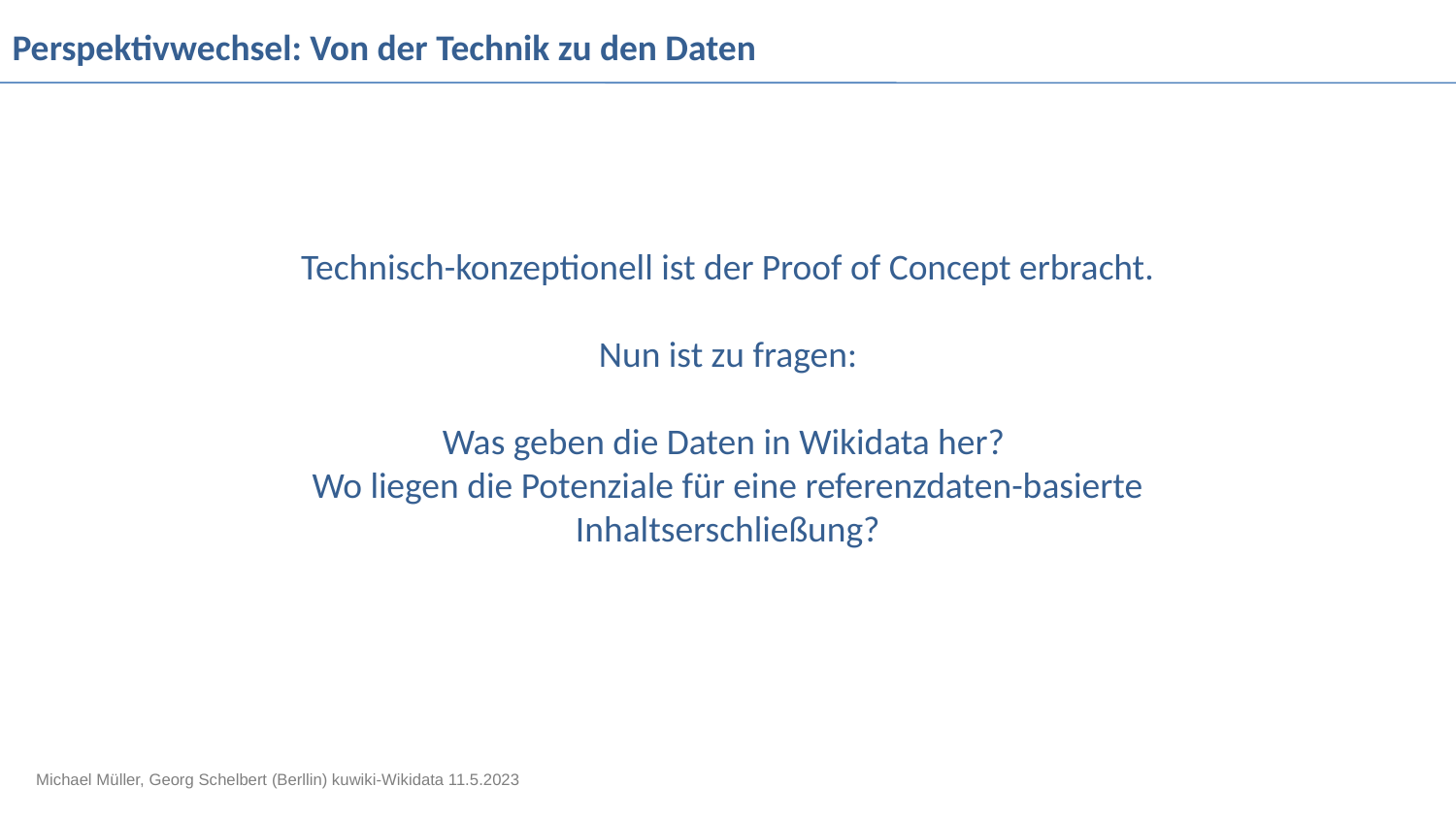

# Perspektivwechsel: Von der Technik zu den Daten
Technisch-konzeptionell ist der Proof of Concept erbracht.
Nun ist zu fragen:

Was geben die Daten in Wikidata her?
Wo liegen die Potenziale für eine referenzdaten-basierte
Inhaltserschließung?